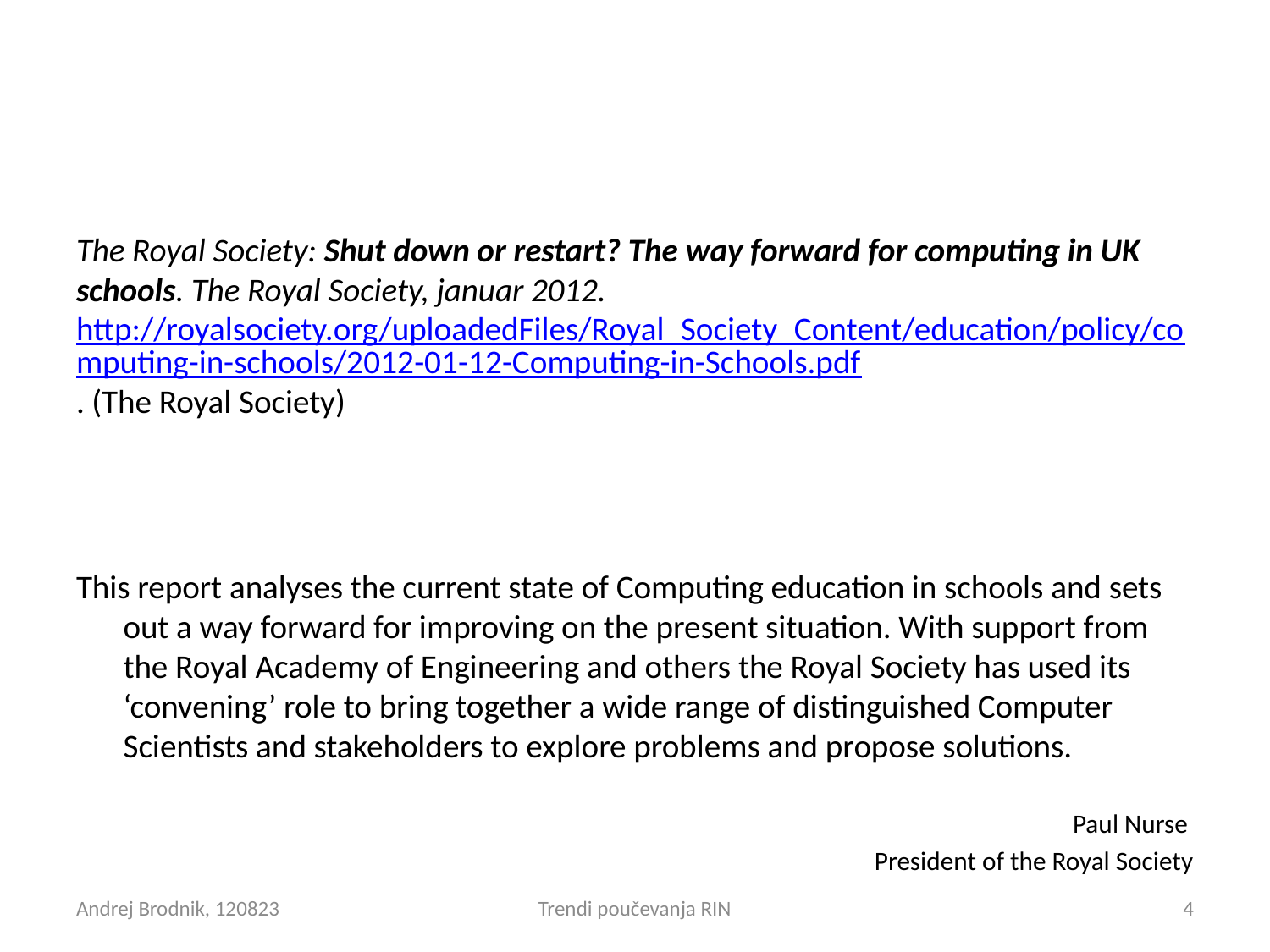

#
The Royal Society: Shut down or restart? The way forward for computing in UK schools. The Royal Society, januar 2012. http://royalsociety.org/uploadedFiles/Royal_Society_Content/education/policy/computing-in-schools/2012-01-12-Computing-in-Schools.pdf. (The Royal Society)

This report analyses the current state of Computing education in schools and sets out a way forward for improving on the present situation. With support from the Royal Academy of Engineering and others the Royal Society has used its ‘convening’ role to bring together a wide range of distinguished Computer Scientists and stakeholders to explore problems and propose solutions.

Paul Nurse
President of the Royal Society
Andrej Brodnik, 120823
Trendi poučevanja RIN
4